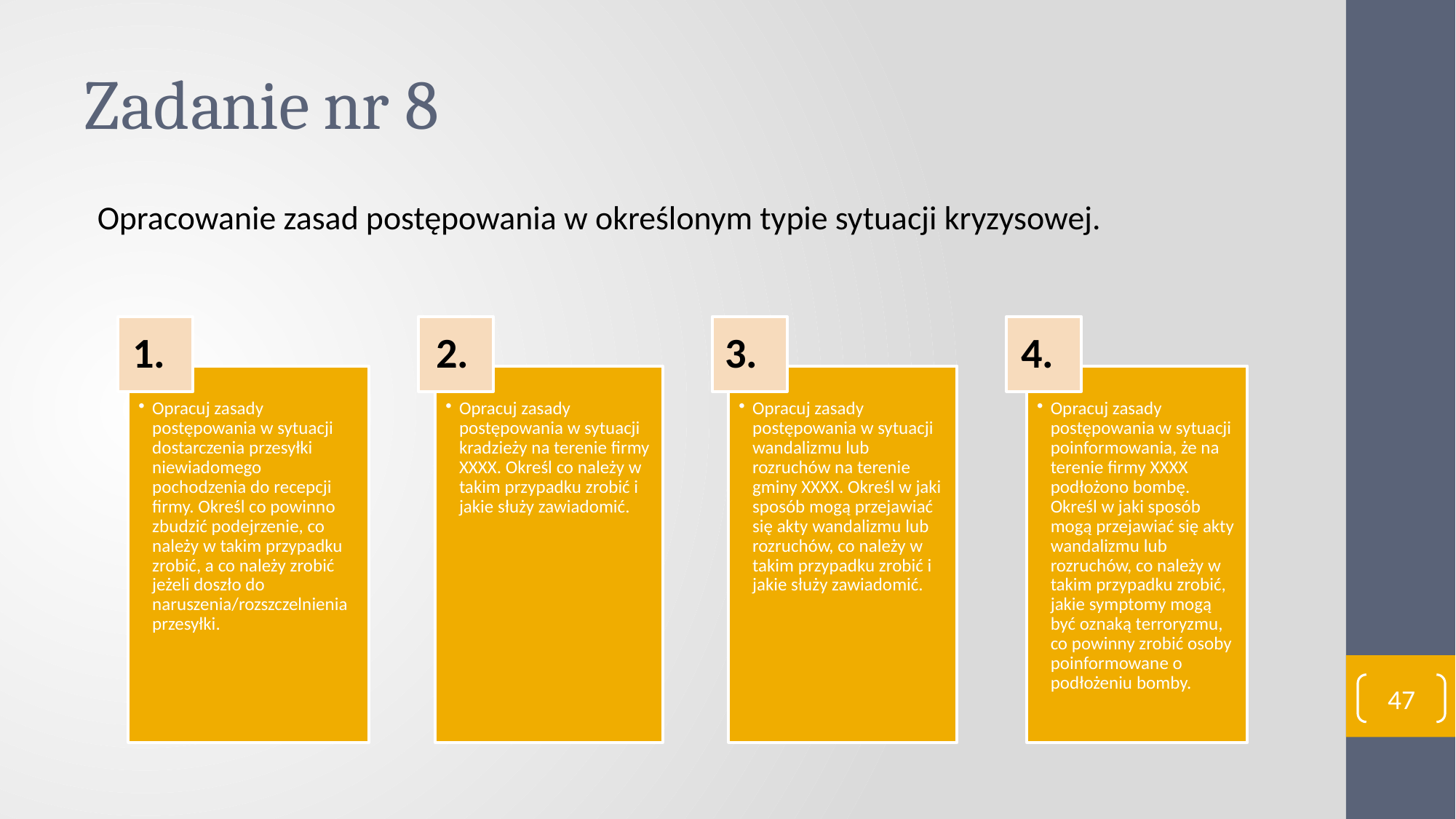

# Zadanie nr 8
Opracowanie zasad postępowania w określonym typie sytuacji kryzysowej.

Opracuj zasady postępowania w sytuacji dostarczenia przesyłki niewiadomego pochodzenia do recepcji firmy. Określ co powinno zbudzić podejrzenie, co należy w takim przypadku zrobić, a co należy zrobić jeżeli doszło do naruszenia/rozszczelnienia przesyłki.

Opracuj zasady postępowania w sytuacji kradzieży na terenie firmy XXXX. Określ co należy w takim przypadku zrobić i jakie służy zawiadomić.

Opracuj zasady postępowania w sytuacji wandalizmu lub rozruchów na terenie  gminy XXXX. Określ w jaki sposób mogą przejawiać się akty wandalizmu lub rozruchów, co należy w takim przypadku zrobić i jakie służy zawiadomić.

Opracuj zasady postępowania w sytuacji poinformowania, że na terenie firmy XXXX podłożono bombę. Określ w jaki sposób mogą przejawiać się akty wandalizmu lub rozruchów, co należy w takim przypadku zrobić, jakie symptomy mogą być oznaką terroryzmu, co powinny zrobić osoby poinformowane o podłożeniu bomby.
1.
2.
3.
4.
47